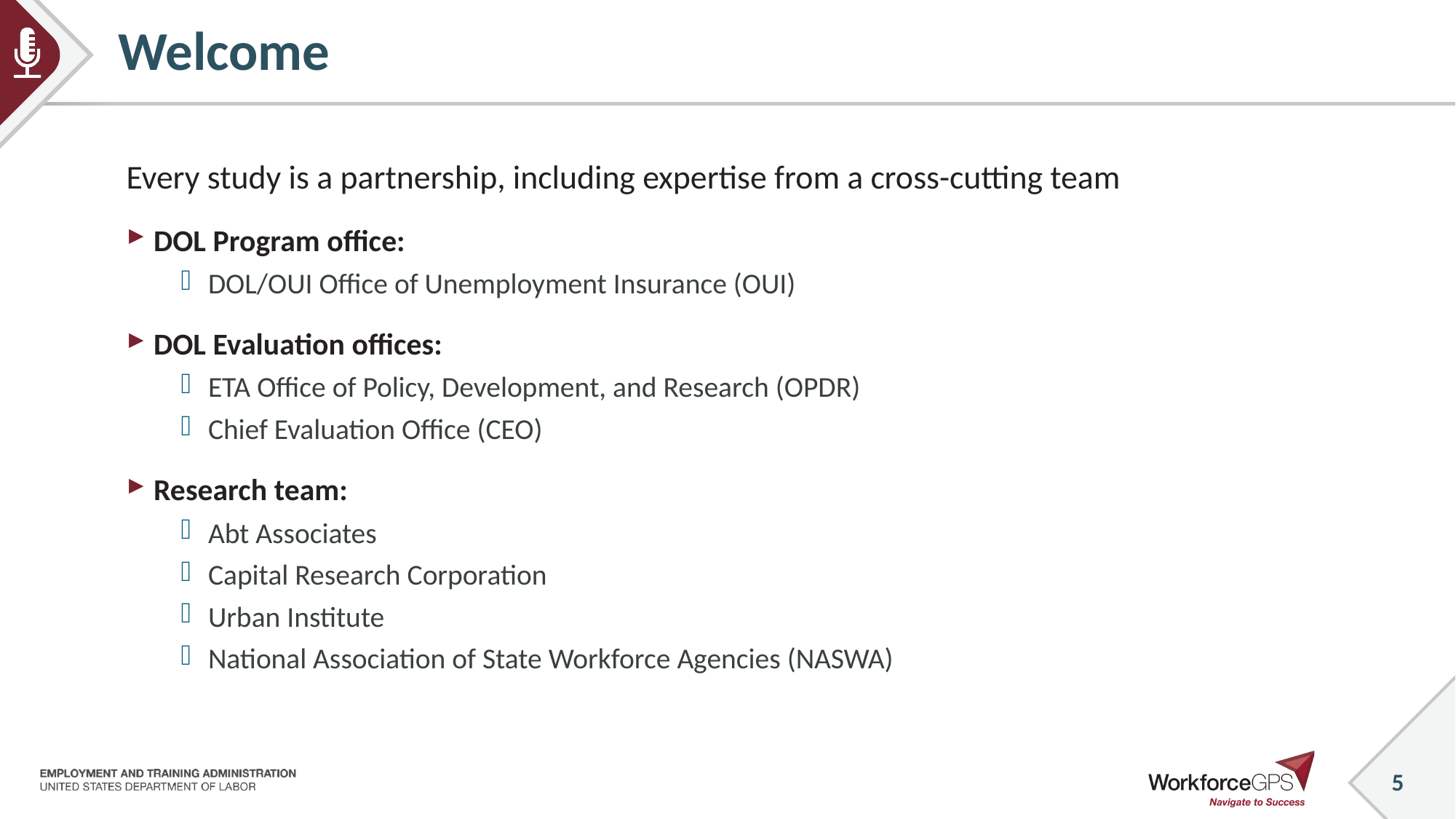

# Welcome
Every study is a partnership, including expertise from a cross-cutting team
DOL Program office:
DOL/OUI Office of Unemployment Insurance (OUI)
DOL Evaluation offices:
ETA Office of Policy, Development, and Research (OPDR)
Chief Evaluation Office (CEO)
Research team:
Abt Associates
Capital Research Corporation
Urban Institute
National Association of State Workforce Agencies (NASWA)

5